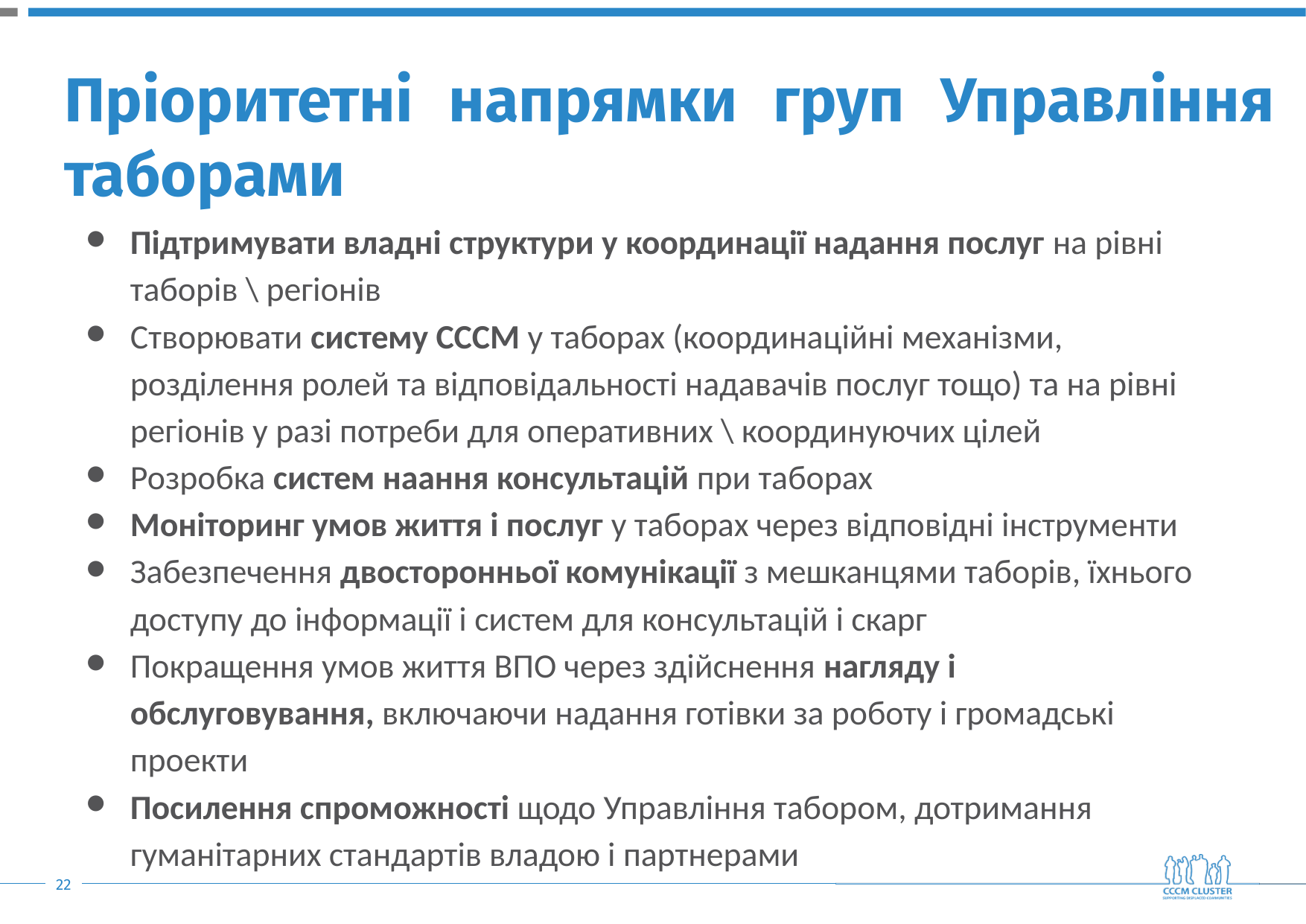

Пріоритетні напрямки груп Управління таборами
Підтримувати владні структури у координації надання послуг на рівні таборів \ регіонів
Створювати систему CCCM у таборах (координаційні механізми, розділення ролей та відповідальності надавачів послуг тощо) та на рівні регіонів у разі потреби для оперативних \ координуючих цілей
Розробка систем наання консультацій при таборах
Моніторинг умов життя і послуг у таборах через відповідні інструменти
Забезпечення двосторонньої комунікації з мешканцями таборів, їхнього доступу до інформації і систем для консультацій і скарг
Покращення умов життя ВПО через здійснення нагляду і обслуговування, включаючи надання готівки за роботу і громадські проекти
Посилення спроможності щодо Управління табором, дотримання гуманітарних стандартів владою і партнерами